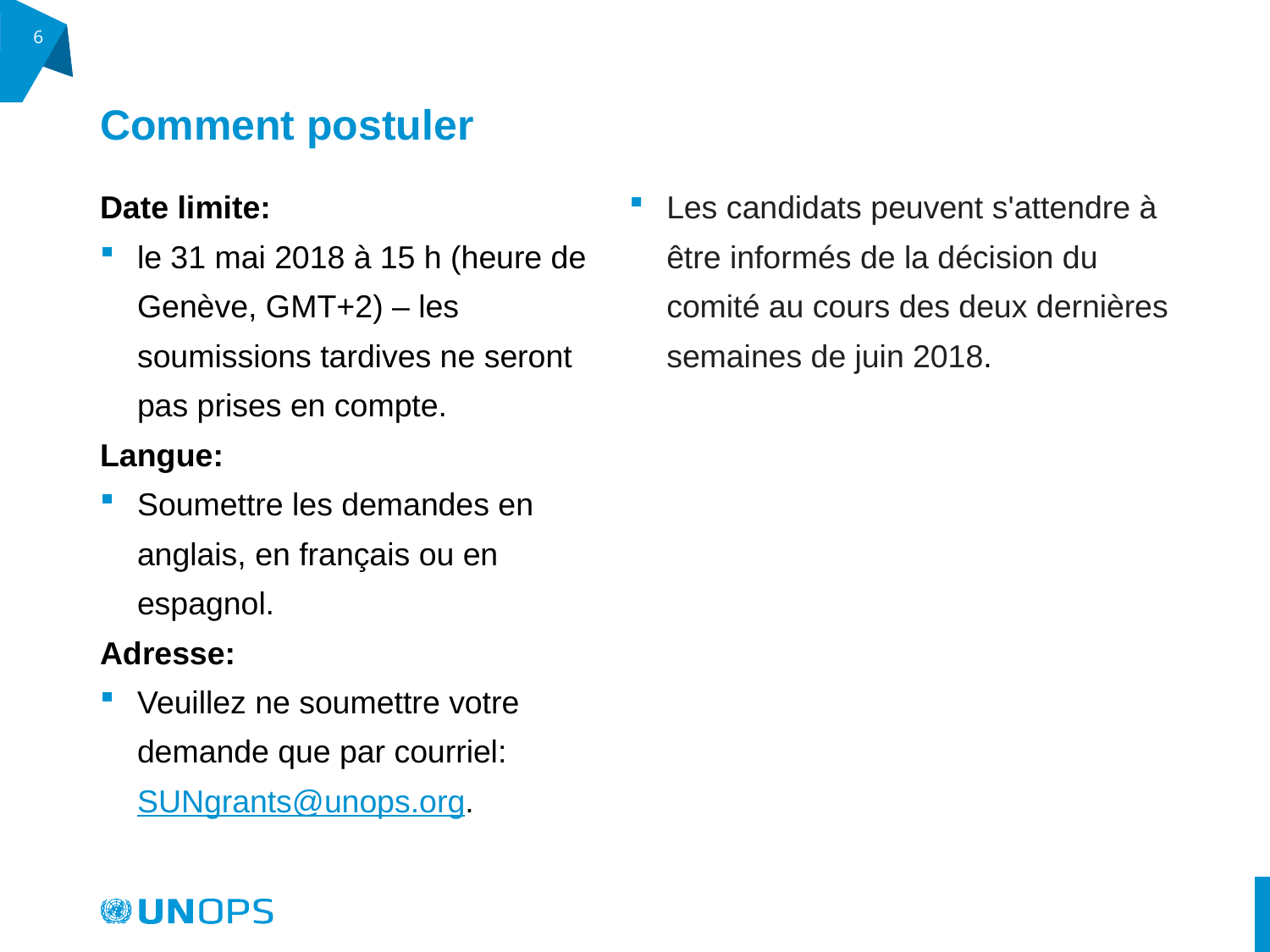

6
# Comment postuler
Date limite:
le 31 mai 2018 à 15 h (heure de Genève, GMT+2) – les soumissions tardives ne seront pas prises en compte.
Langue:
Soumettre les demandes en anglais, en français ou en espagnol.
Adresse:
Veuillez ne soumettre votre demande que par courriel:  SUNgrants@unops.org.

Les candidats peuvent s'attendre à être informés de la décision du comité au cours des deux dernières semaines de juin 2018.